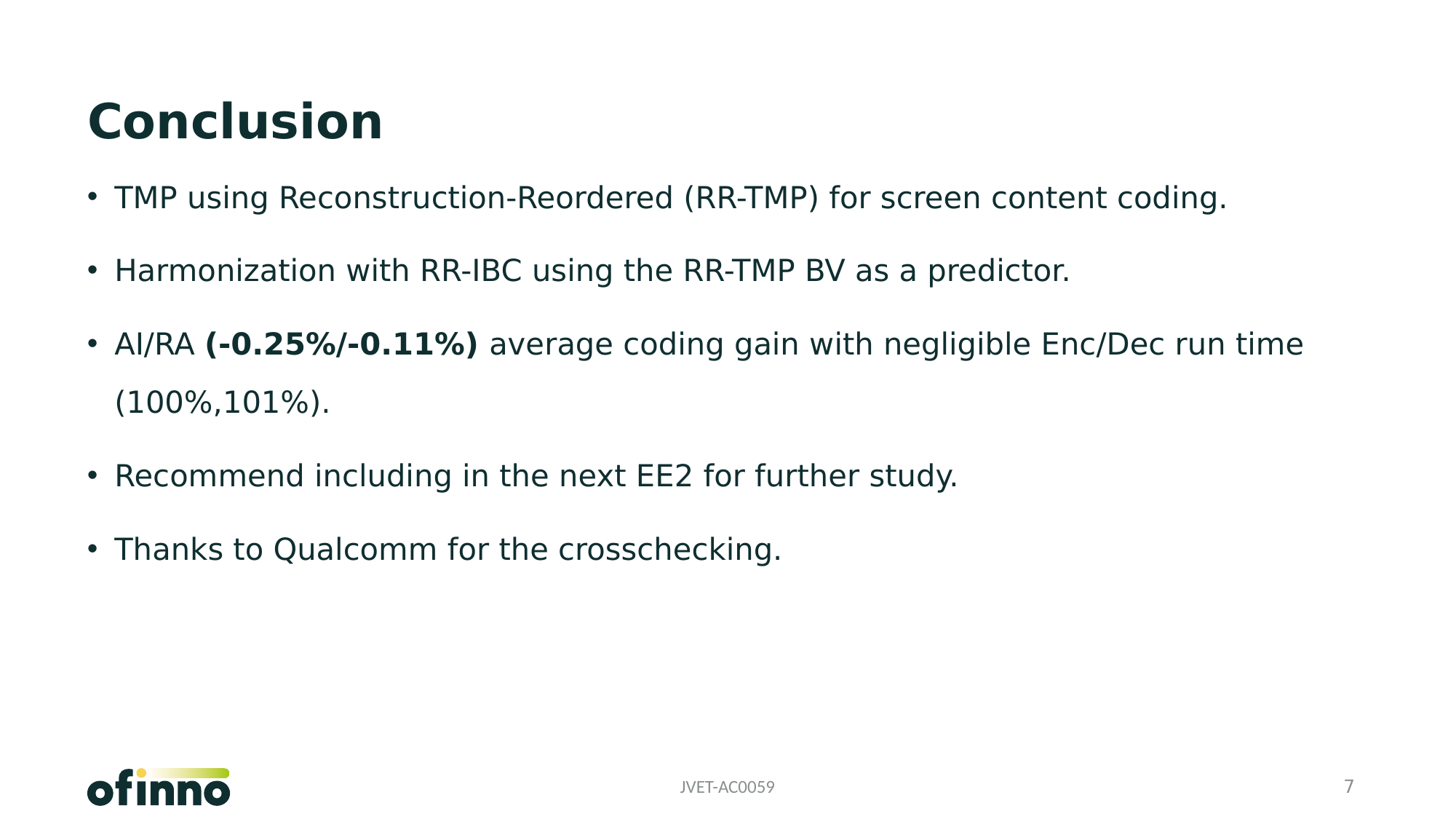

# Conclusion
TMP using Reconstruction-Reordered (RR-TMP) for screen content coding.
Harmonization with RR-IBC using the RR-TMP BV as a predictor.
AI/RA (-0.25%/-0.11%) average coding gain with negligible Enc/Dec run time (100%,101%).
Recommend including in the next EE2 for further study.
Thanks to Qualcomm for the crosschecking.

JVET-AC0059
7